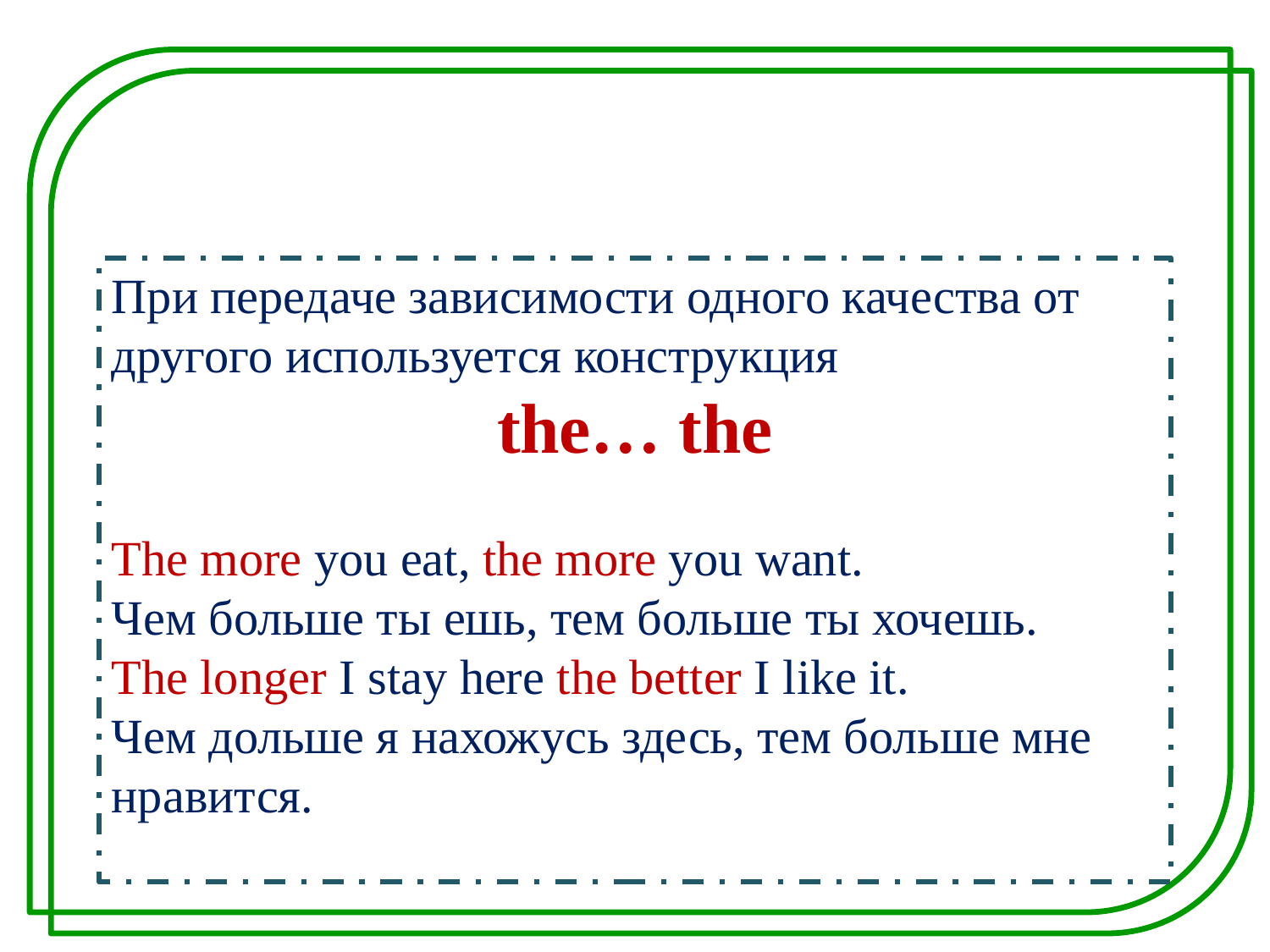

При передаче зависимости одного качества от другого используется конструкция
the… the

The more you eat, the more you want.
Чем больше ты ешь, тем больше ты хочешь.
The longer I stay here the better I like it.
Чем дольше я нахожусь здесь, тем больше мне нравится.